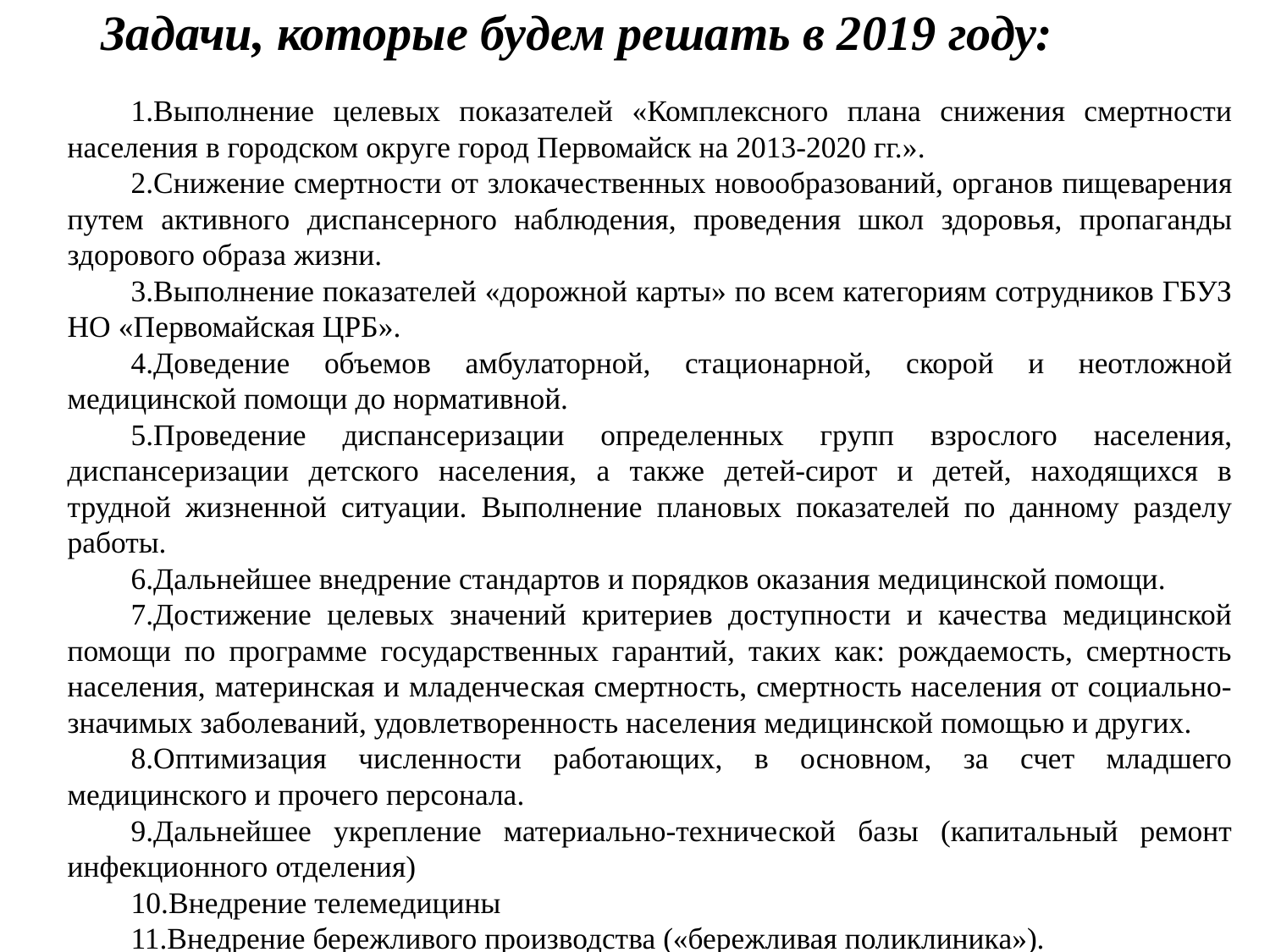

Задачи, которые будем решать в 2019 году:
Выполнение целевых показателей «Комплексного плана снижения смертности населения в городском округе город Первомайск на 2013-2020 гг.».
Снижение смертности от злокачественных новообразований, органов пищеварения путем активного диспансерного наблюдения, проведения школ здоровья, пропаганды здорового образа жизни.
Выполнение показателей «дорожной карты» по всем категориям сотрудников ГБУЗ НО «Первомайская ЦРБ».
Доведение объемов амбулаторной, стационарной, скорой и неотложной медицинской помощи до нормативной.
Проведение диспансеризации определенных групп взрослого населения, диспансеризации детского населения, а также детей-сирот и детей, находящихся в трудной жизненной ситуации. Выполнение плановых показателей по данному разделу работы.
Дальнейшее внедрение стандартов и порядков оказания медицинской помощи.
Достижение целевых значений критериев доступности и качества медицинской помощи по программе государственных гарантий, таких как: рождаемость, смертность населения, материнская и младенческая смертность, смертность населения от социально-значимых заболеваний, удовлетворенность населения медицинской помощью и других.
Оптимизация численности работающих, в основном, за счет младшего медицинского и прочего персонала.
Дальнейшее укрепление материально-технической базы (капитальный ремонт инфекционного отделения)
Внедрение телемедицины
Внедрение бережливого производства («бережливая поликлиника»).